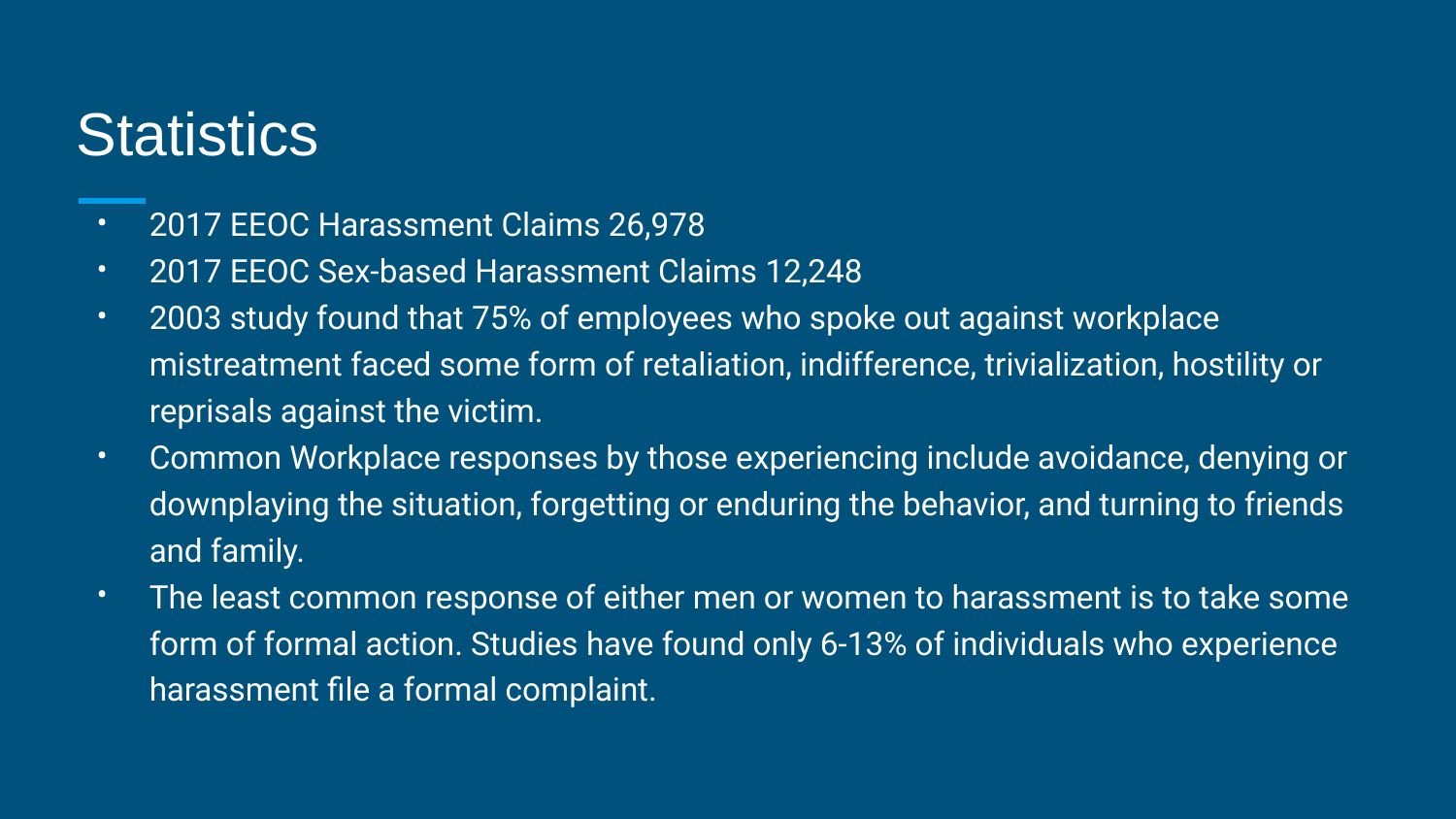

# Statistics
2017 EEOC Harassment Claims 26,978
2017 EEOC Sex-based Harassment Claims 12,248
2003 study found that 75% of employees who spoke out against workplace mistreatment faced some form of retaliation, indifference, trivialization, hostility or reprisals against the victim.
Common Workplace responses by those experiencing include avoidance, denying or downplaying the situation, forgetting or enduring the behavior, and turning to friends and family.
The least common response of either men or women to harassment is to take some form of formal action. Studies have found only 6-13% of individuals who experience harassment file a formal complaint.